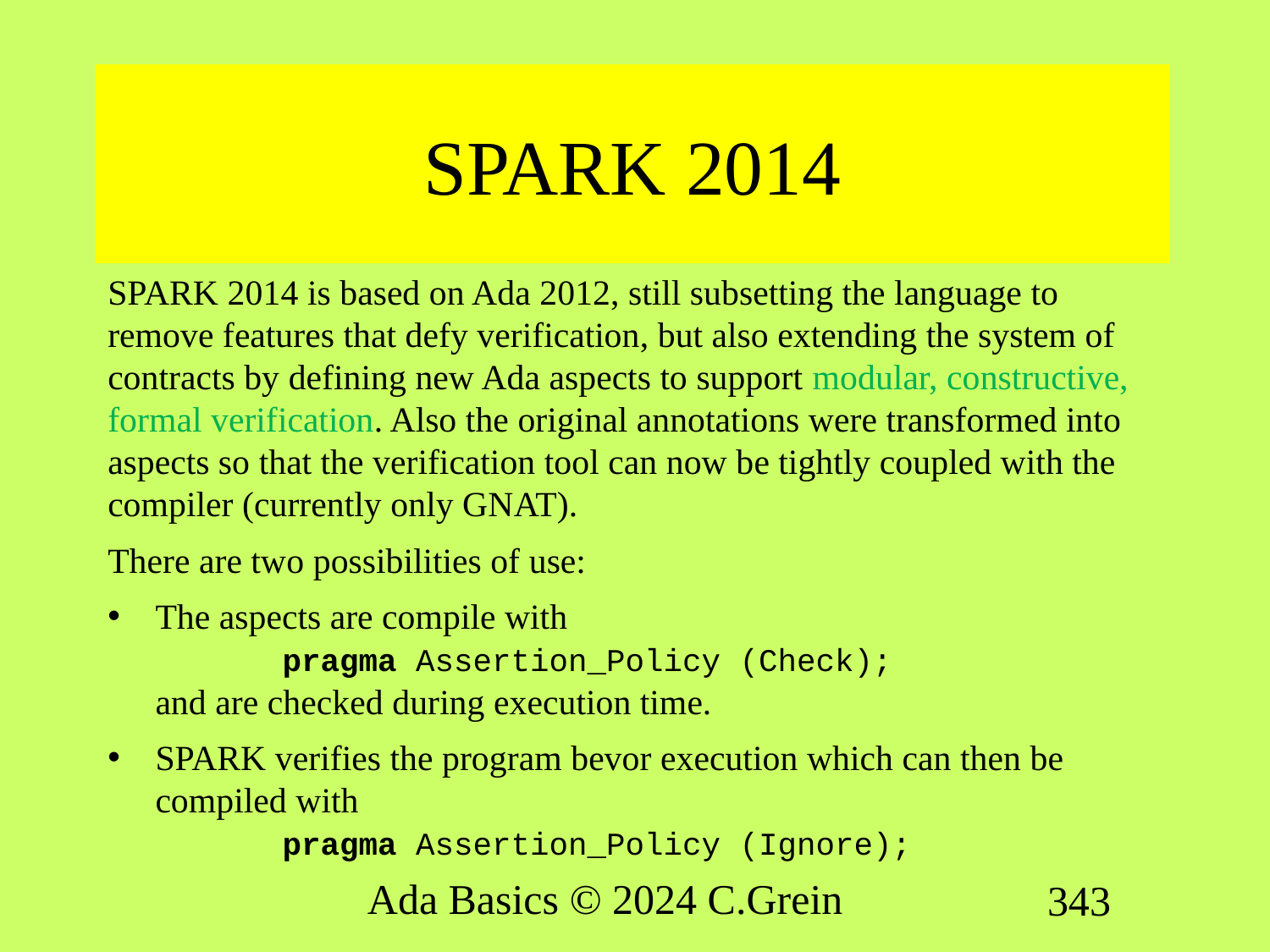

# SPARK 2014
SPARK 2014 is based on Ada 2012, still subsetting the language to remove features that defy verification, but also extending the system of contracts by defining new Ada aspects to support modular, constructive, formal verification. Also the original annotations were transformed into aspects so that the verification tool can now be tightly coupled with the compiler (currently only GNAT).
There are two possibilities of use:
The aspects are compile with
	pragma Assertion_Policy (Check);
and are checked during execution time.
SPARK verifies the program bevor execution which can then be compiled with
	pragma Assertion_Policy (Ignore);
Ada Basics © 2024 C.Grein
343